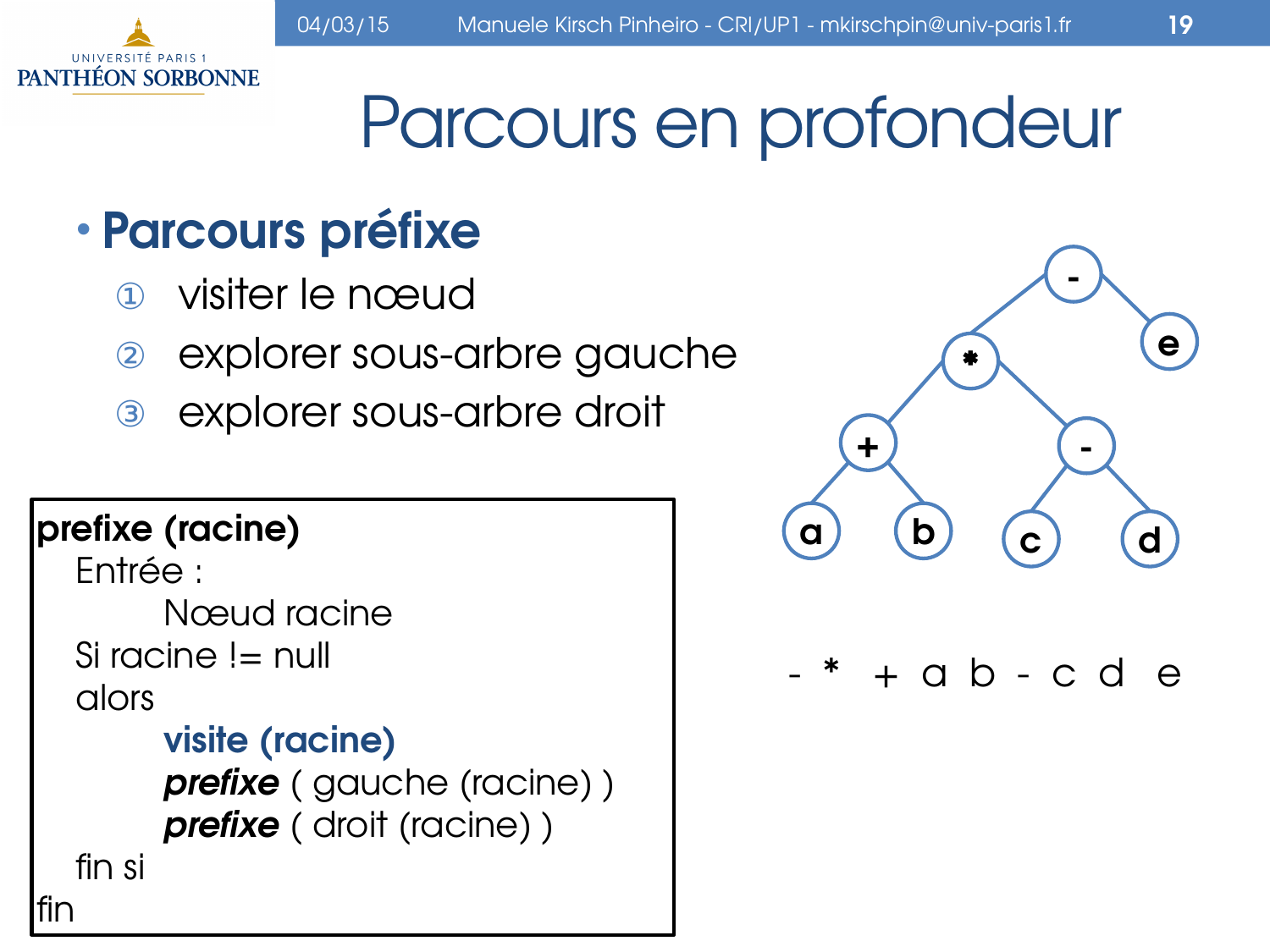

04/03/15
Manuele Kirsch Pinheiro - CRI/UP1 - mkirschpin@univ-paris1.fr
19
# Parcours en profondeur
Parcours préfixe
visiter le nœud
explorer sous-arbre gauche
explorer sous-arbre droit
-
e
*
+
-
a
b
c
d
prefixe (racine)
    Entrée :
	Nœud racine
    Si racine != null
    alors
	visite (racine)
	prefixe ( gauche (racine) )
	prefixe ( droit (racine) )
    fin si
fin
-  *   +  a  b  -  c  d   e